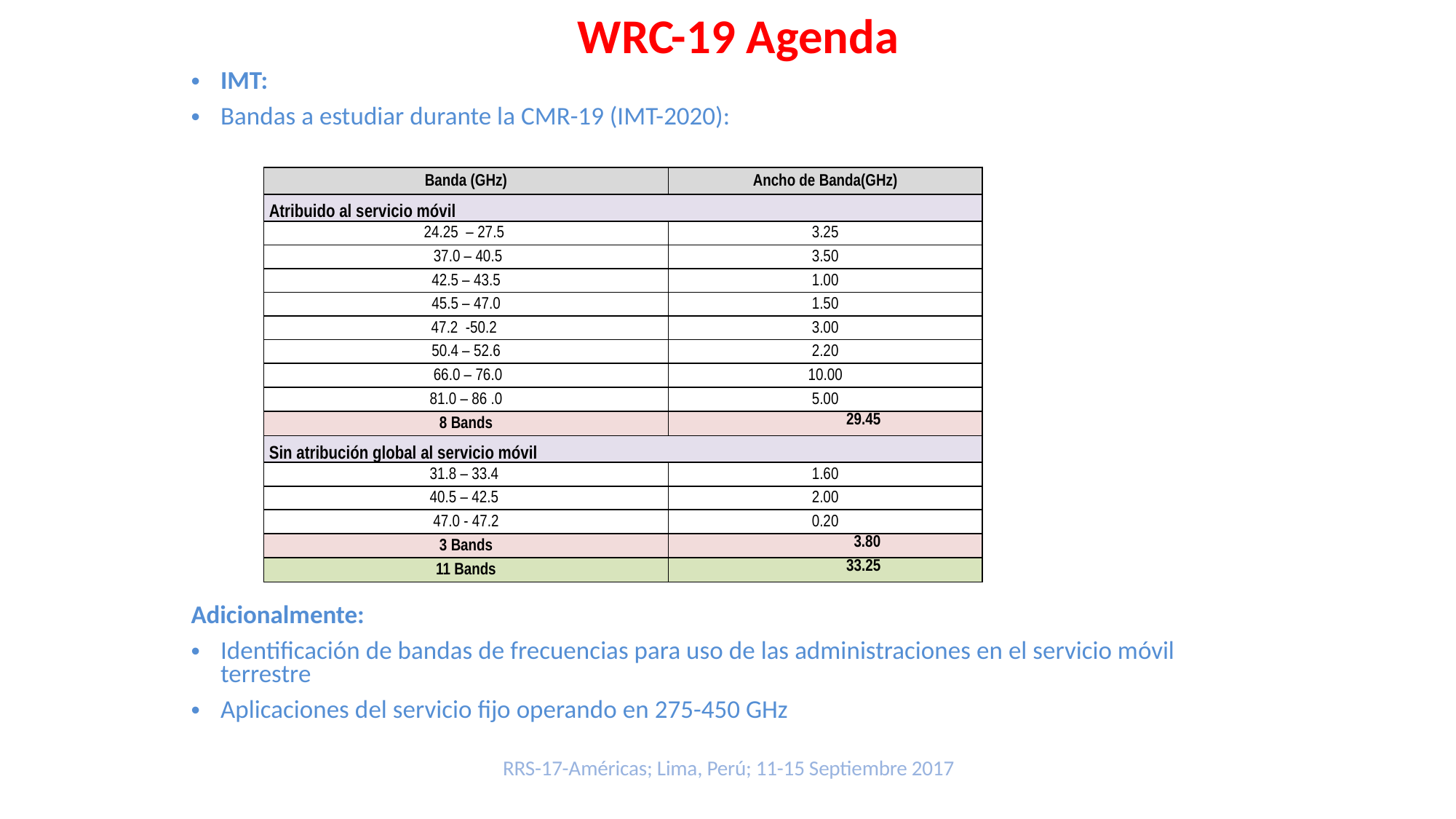

WRC-19 Agenda

IMT:
Bandas a estudiar durante la CMR-19 (IMT-2020):

Adicionalmente:
Identificación de bandas de frecuencias para uso de las administraciones en el servicio móvil terrestre
Aplicaciones del servicio fijo operando en 275-450 GHz

| Banda (GHz) | Ancho de Banda(GHz) |
| --- | --- |
| Atribuido al servicio móvil |  |
| 24.25 – 27.5 | 3.25 |
| 37.0 – 40.5 | 3.50 |
| 42.5 – 43.5 | 1.00 |
| 45.5 – 47.0 | 1.50 |
| 47.2  -50.2 | 3.00 |
| 50.4 – 52.6 | 2.20 |
| 66.0 – 76.0 | 10.00 |
| 81.0 – 86 .0 | 5.00 |
| 8 Bands | 29.45 |
| Sin atribución global al servicio móvil |  |
| 31.8 – 33.4 | 1.60 |
| 40.5 – 42.5 | 2.00 |
| 47.0 - 47.2 | 0.20 |
| 3 Bands | 3.80 |
| 11 Bands | 33.25 |

RRS-17-Américas; Lima, Perú; 11-15 Septiembre 2017